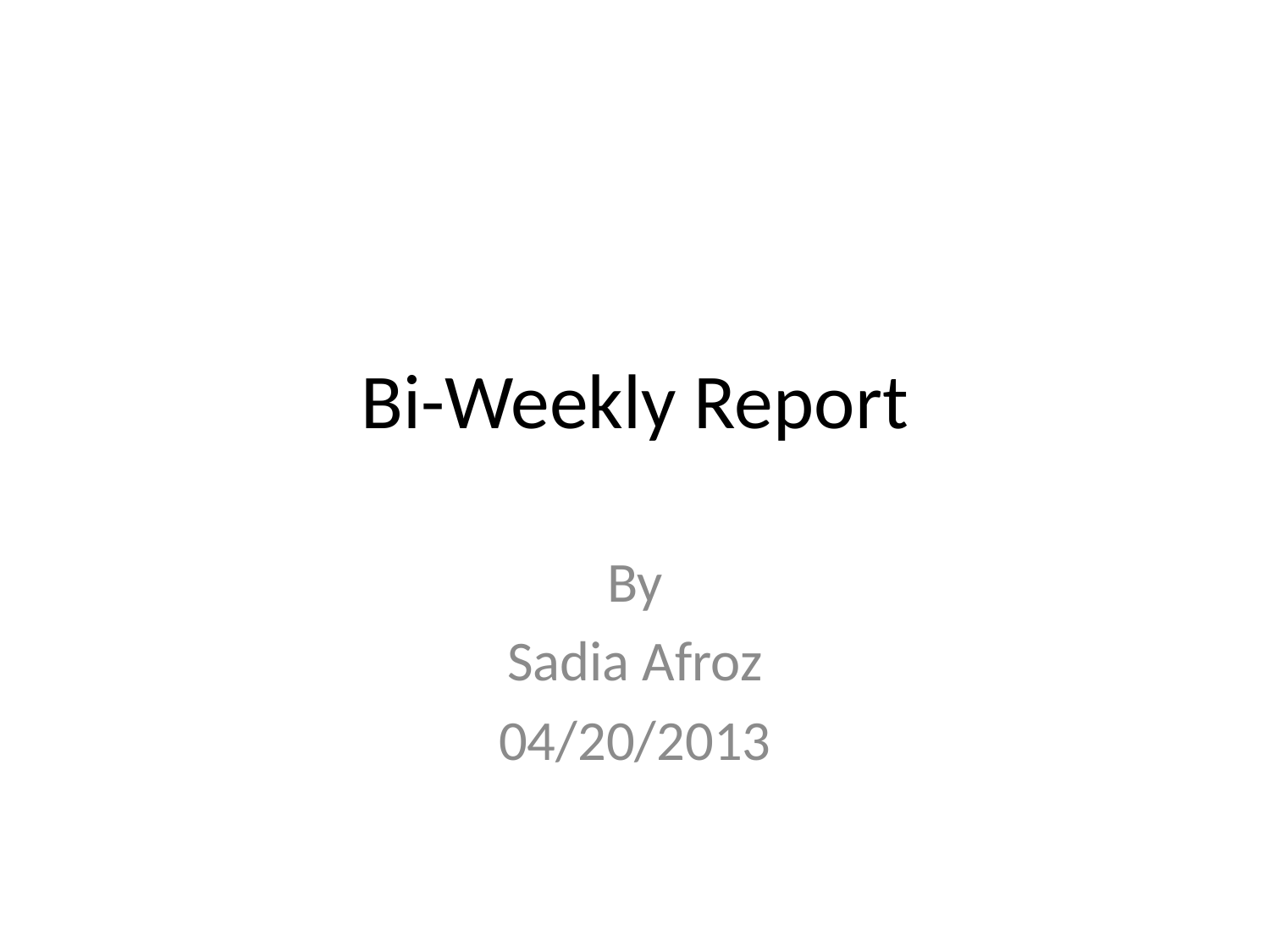

# Bi-Weekly Report
By
Sadia Afroz
04/20/2013